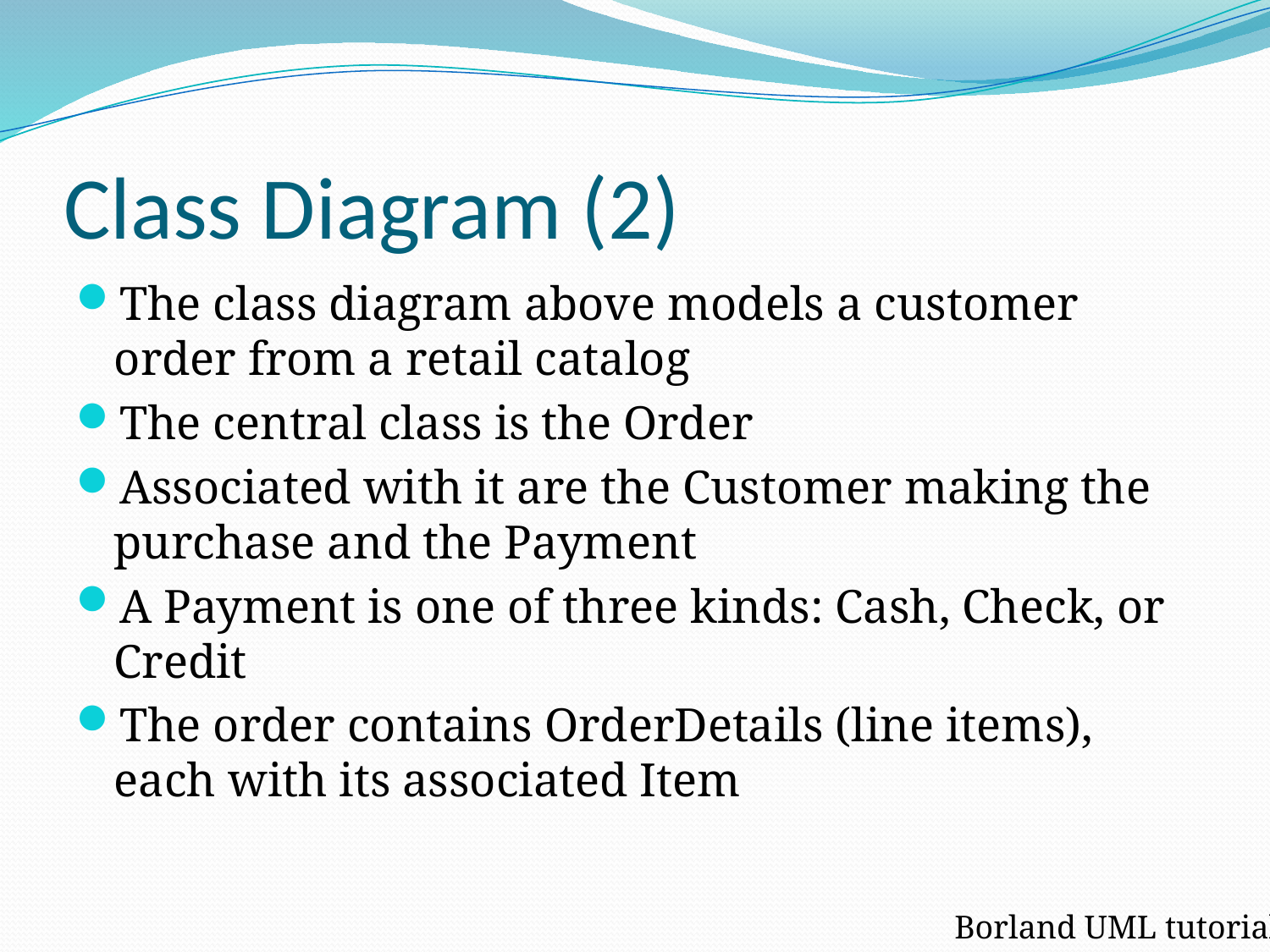

# Class Diagram (2)
The class diagram above models a customer order from a retail catalog
The central class is the Order
Associated with it are the Customer making the purchase and the Payment
A Payment is one of three kinds: Cash, Check, or Credit
The order contains OrderDetails (line items), each with its associated Item
Borland UML tutorial